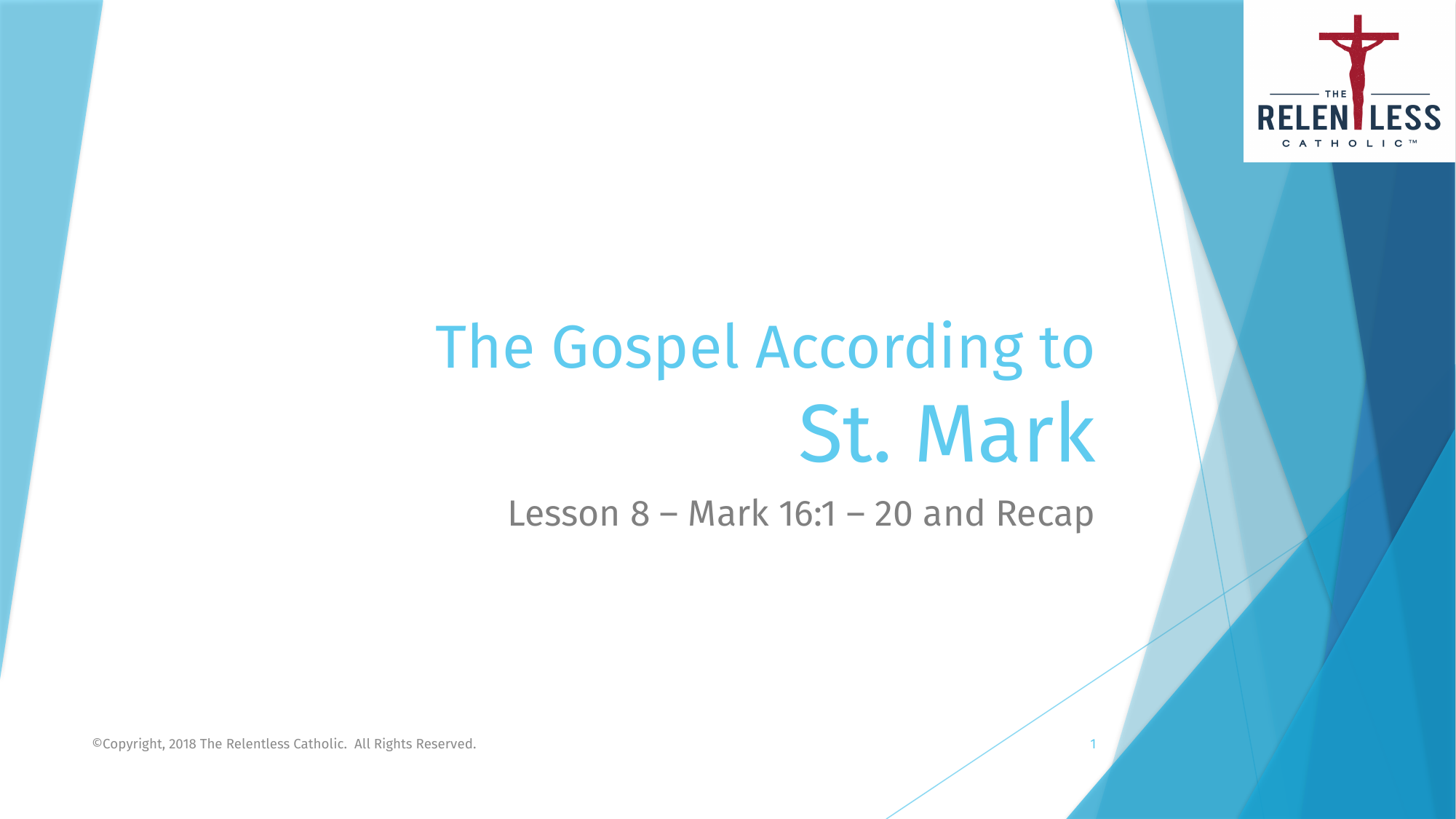

# The Gospel According to St. Mark
Lesson 8 – Mark 16:1 – 20 and Recap
©Copyright, 2018 The Relentless Catholic.  All Rights Reserved.
1